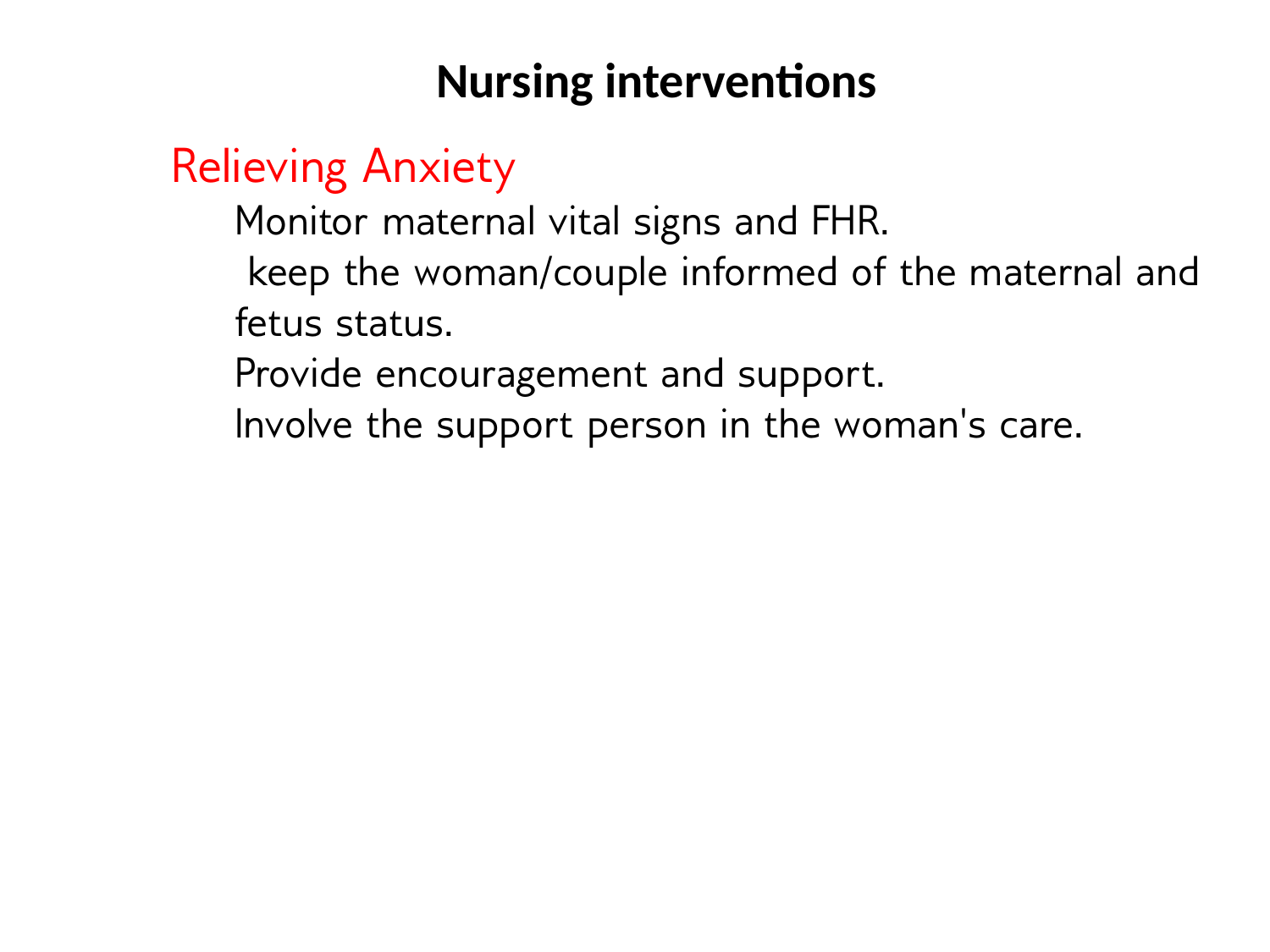

Nursing interventions
Relieving Anxiety
Monitor maternal vital signs and FHR.
 keep the woman/couple informed of the maternal and fetus status.
Provide encouragement and support.
Involve the support person in the woman's care.